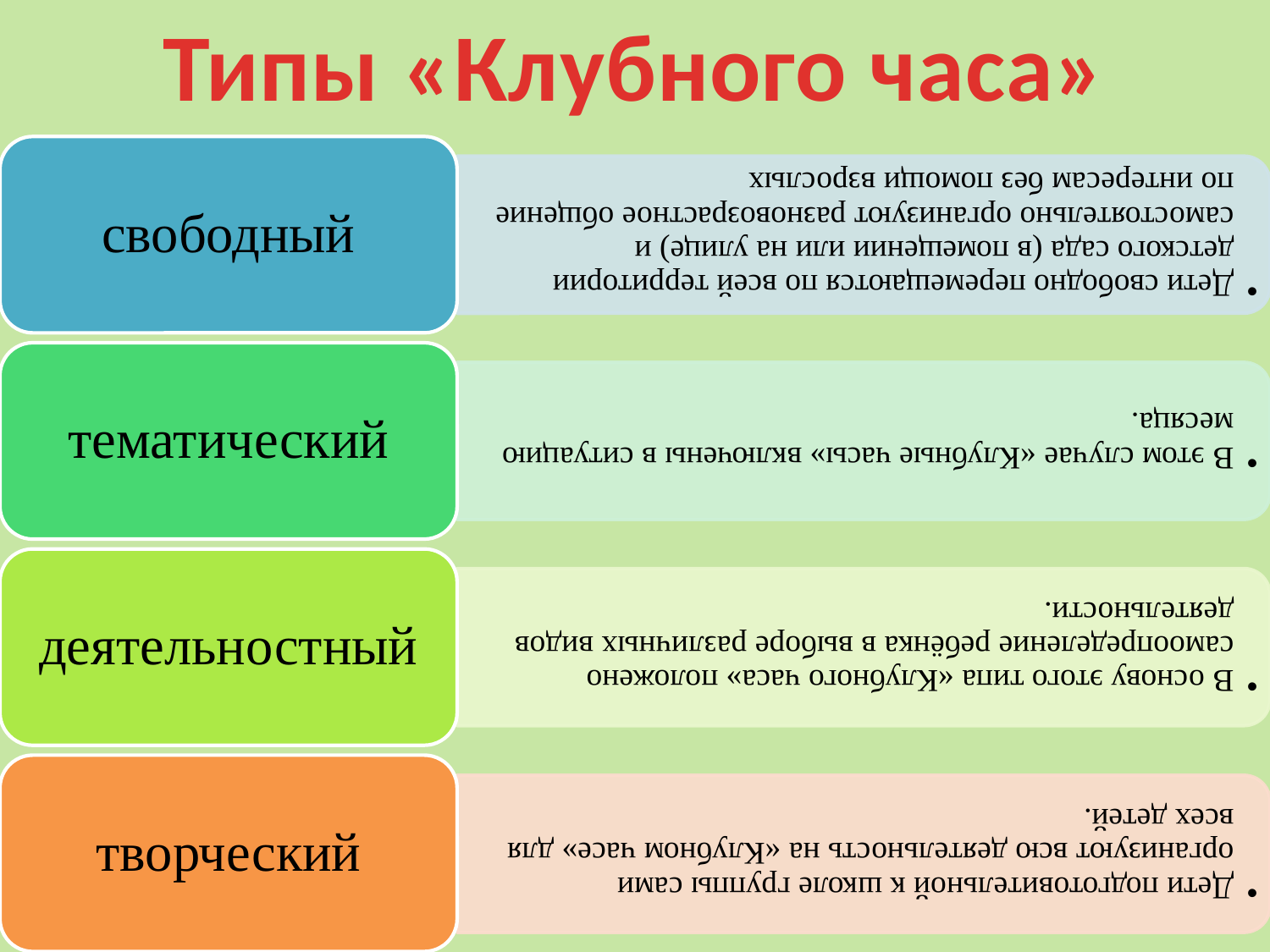

Типы «Клубного часа»
Дети свободно перемещаются по всей территории детского сада (в помещении или на улице) и самостоятельно организуют разновозрастное общение по интересам без помощи взрослых
свободный
В этом случае «Клубные часы» включены в ситуацию месяца.
тематический
В основу этого типа «Клубного часа» положено самоопределение ребёнка в выборе различных видов деятельности.
деятельностный
Дети подготовительной к школе группы сами организуют всю деятельность на «Клубном часе» для всех детей.
творческий